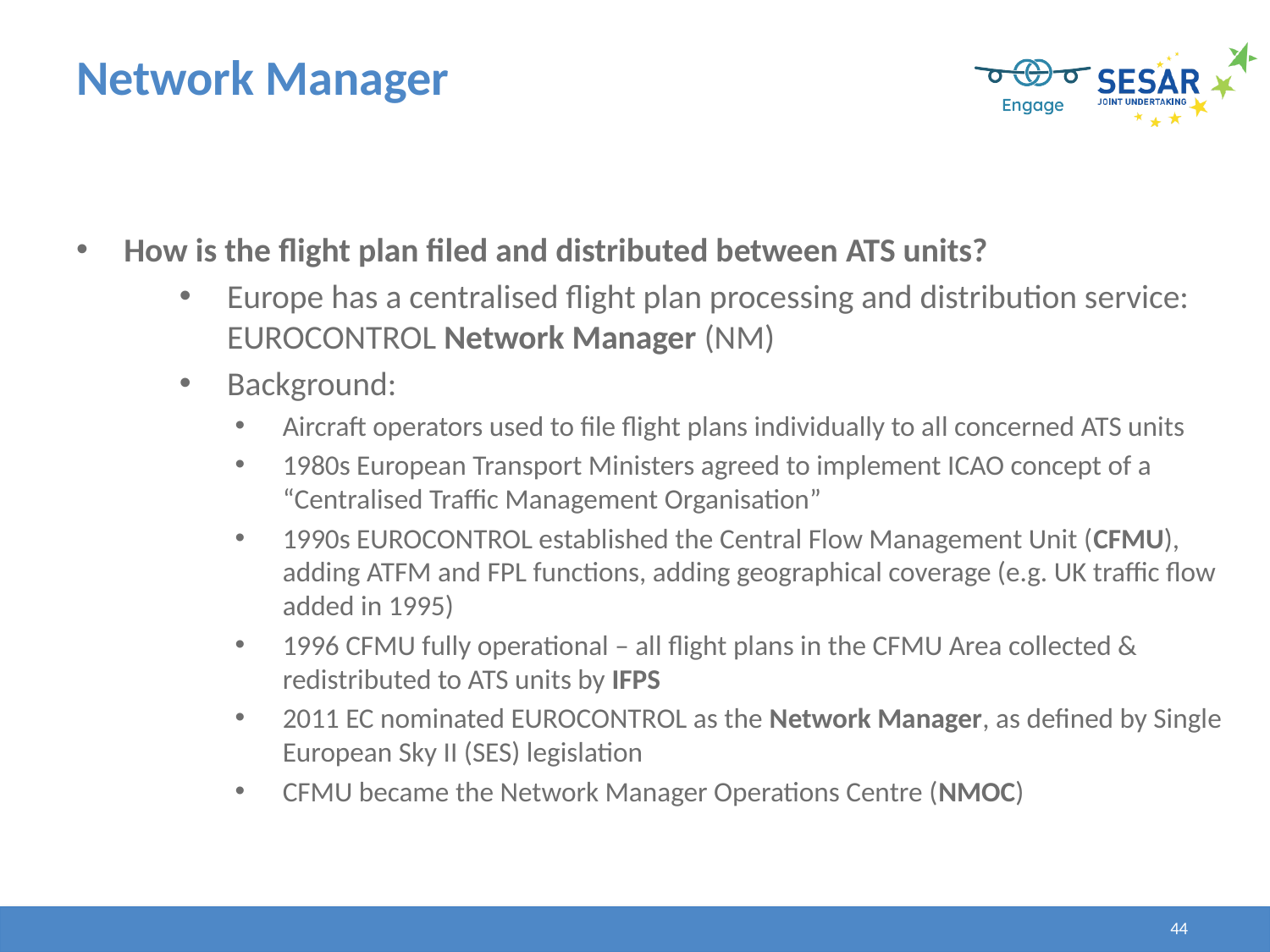

# Network Manager
How is the flight plan filed and distributed between ATS units?
Europe has a centralised flight plan processing and distribution service: EUROCONTROL Network Manager (NM)
Background:
Aircraft operators used to file flight plans individually to all concerned ATS units
1980s European Transport Ministers agreed to implement ICAO concept of a “Centralised Traffic Management Organisation”
1990s EUROCONTROL established the Central Flow Management Unit (CFMU), adding ATFM and FPL functions, adding geographical coverage (e.g. UK traffic flow added in 1995)
1996 CFMU fully operational – all flight plans in the CFMU Area collected & redistributed to ATS units by IFPS
2011 EC nominated EUROCONTROL as the Network Manager, as defined by Single European Sky II (SES) legislation
CFMU became the Network Manager Operations Centre (NMOC)
44